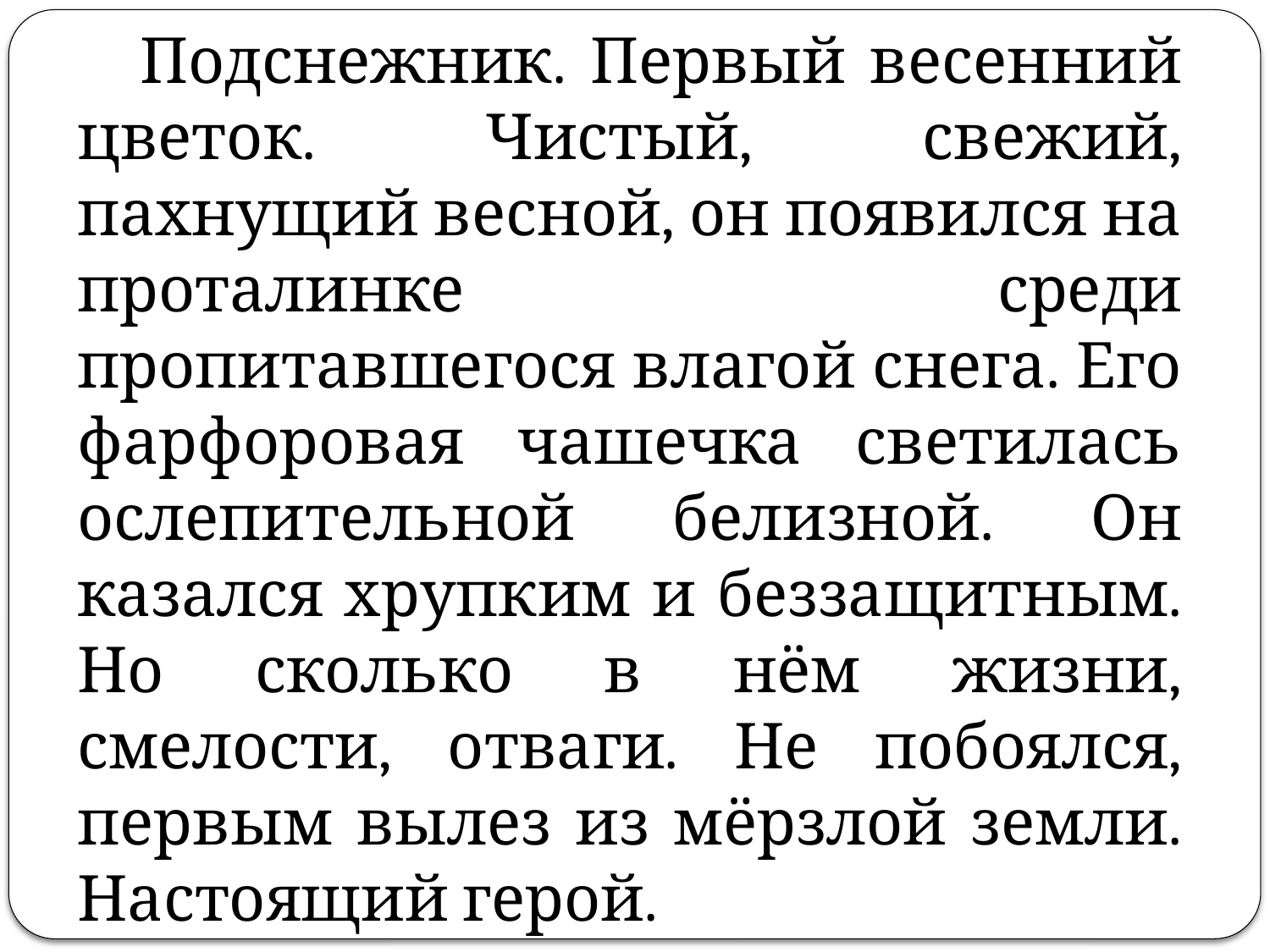

Подснежник. Первый весенний цветок. Чистый, свежий, пахнущий весной, он появился на проталинке среди пропитавшегося влагой снега. Его фарфоровая чашечка светилась ослепительной белизной. Он казался хрупким и беззащитным. Но сколько в нём жизни, смелости, отваги. Не побоялся, первым вылез из мёрзлой земли. Настоящий герой.